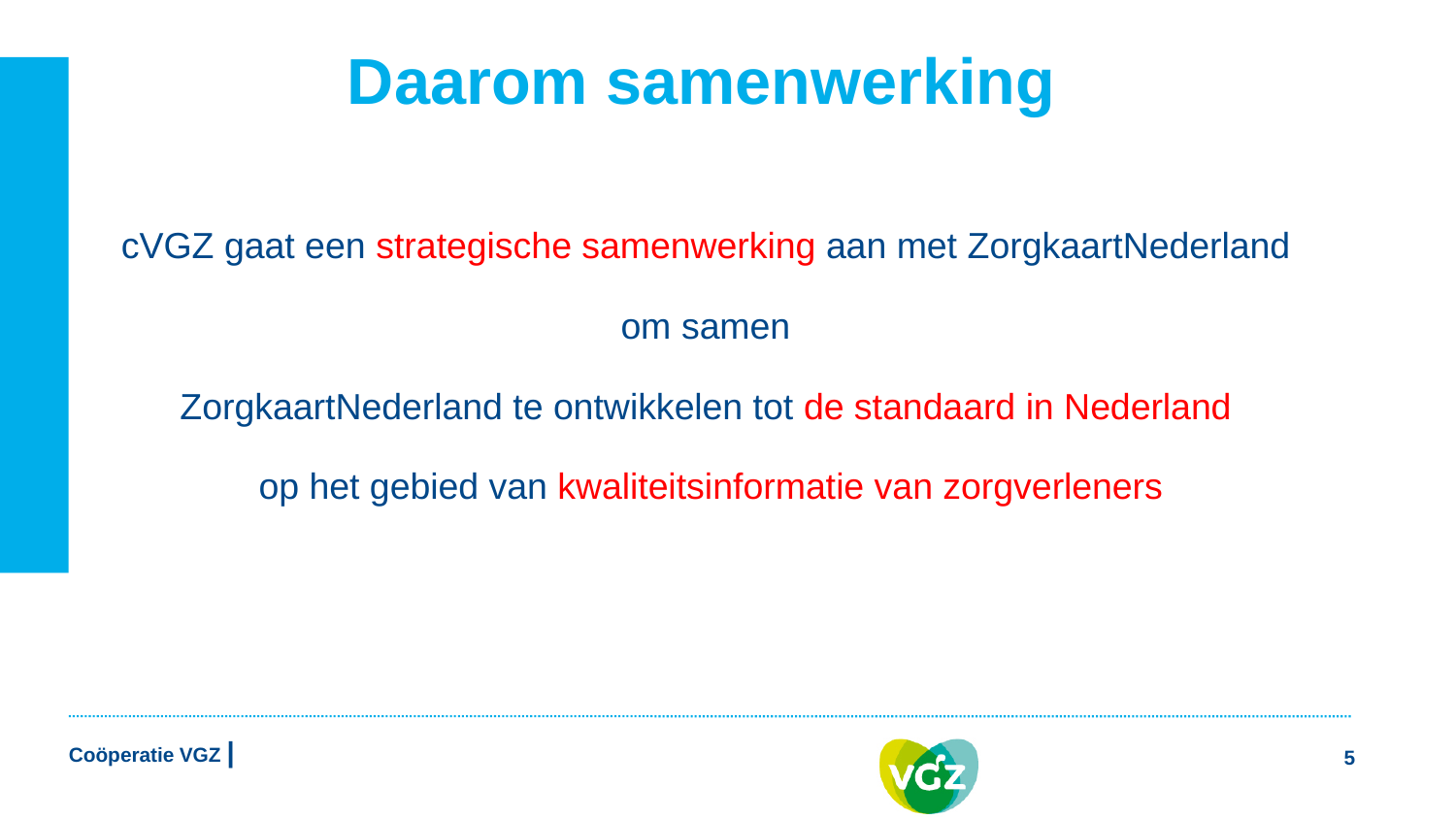

# Daarom samenwerking
cVGZ gaat een strategische samenwerking aan met ZorgkaartNederland

om samen

ZorgkaartNederland te ontwikkelen tot de standaard in Nederland

op het gebied van kwaliteitsinformatie van zorgverleners

5